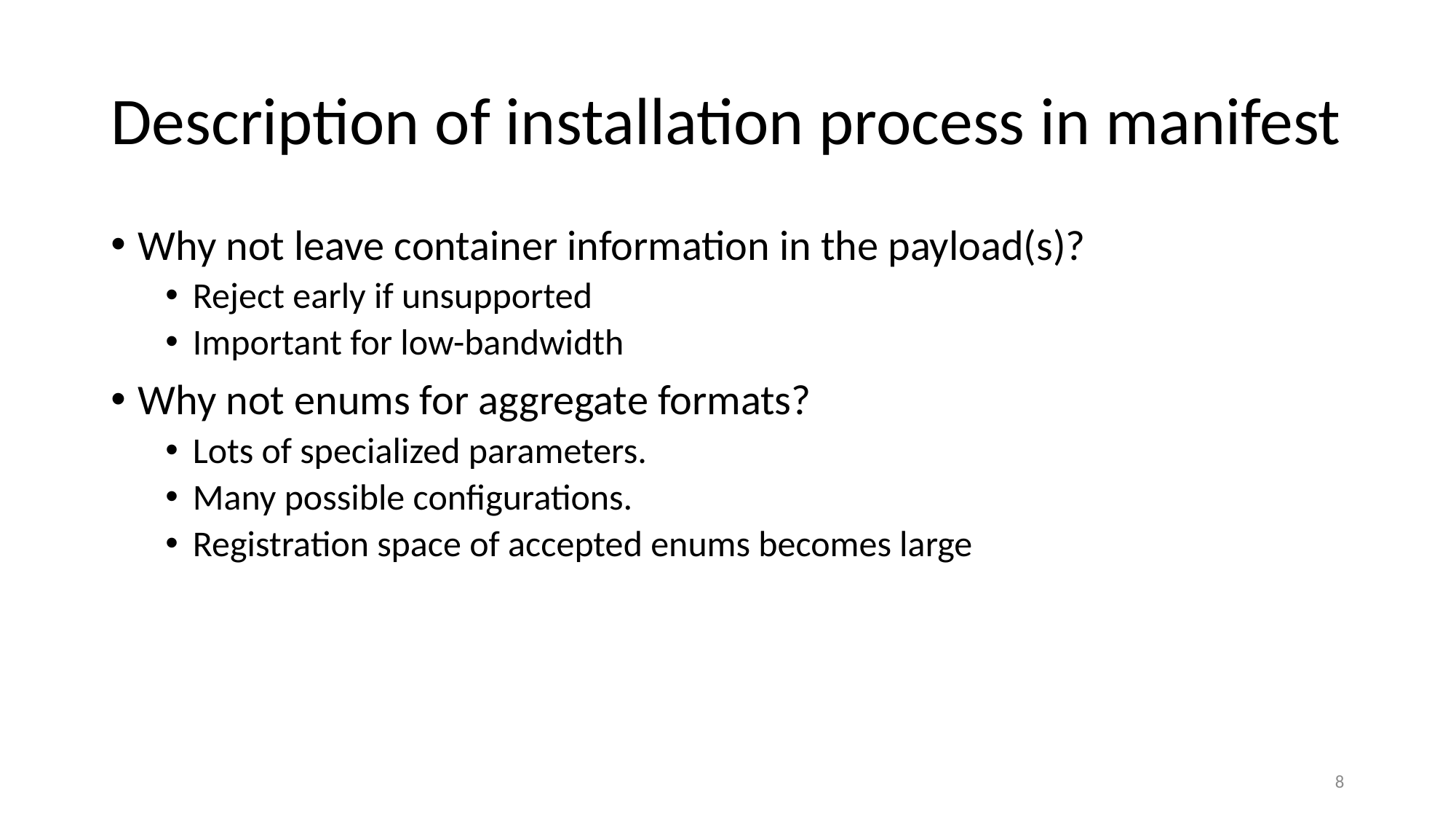

# Description of installation process in manifest
Why not leave container information in the payload(s)?
Reject early if unsupported
Important for low-bandwidth
Why not enums for aggregate formats?
Lots of specialized parameters.
Many possible configurations.
Registration space of accepted enums becomes large

8